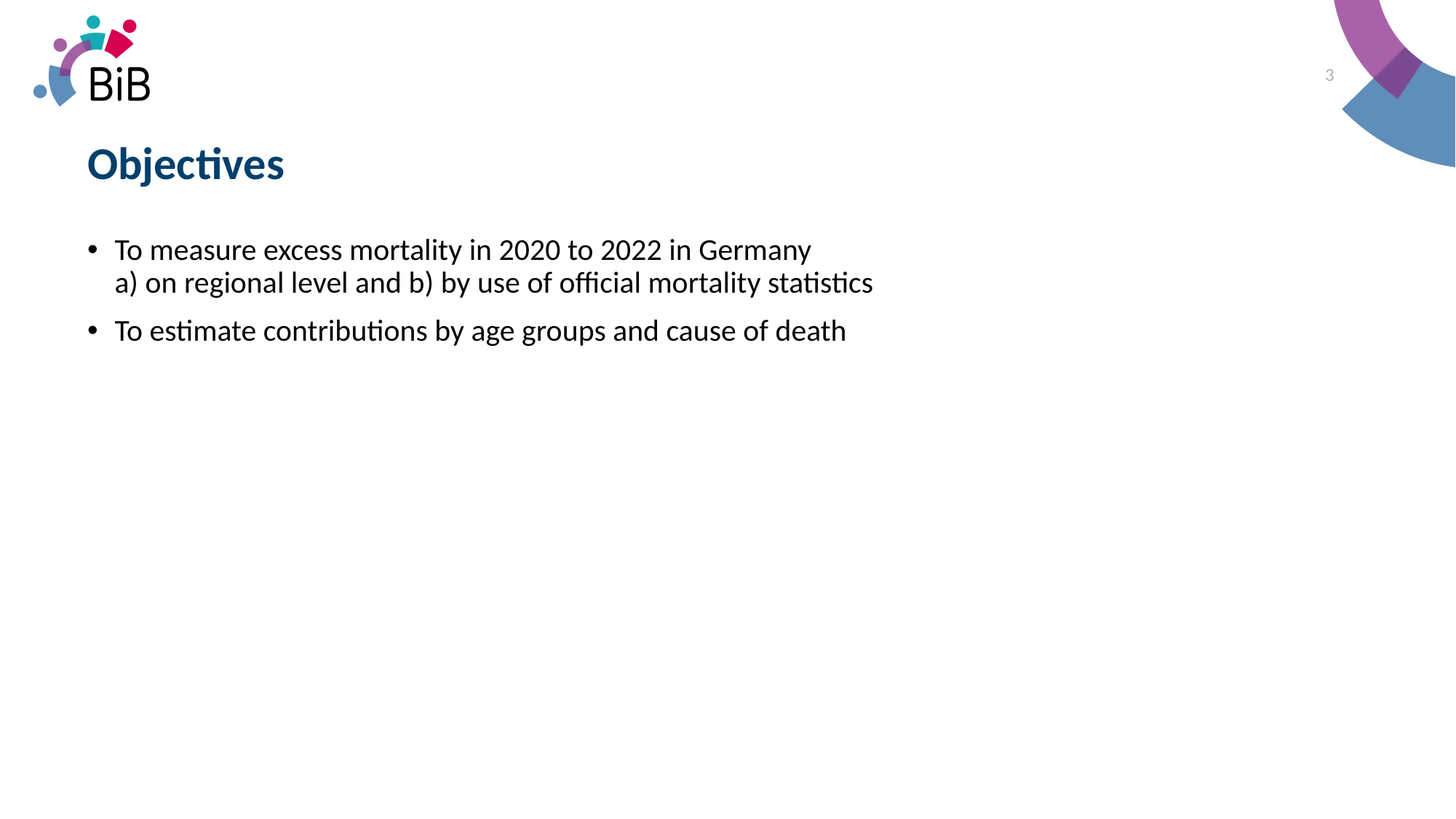

3
# Objectives
To measure excess mortality in 2020 to 2022 in Germany
a) on regional level and b) by use of official mortality statistics
To estimate contributions by age groups and cause of death